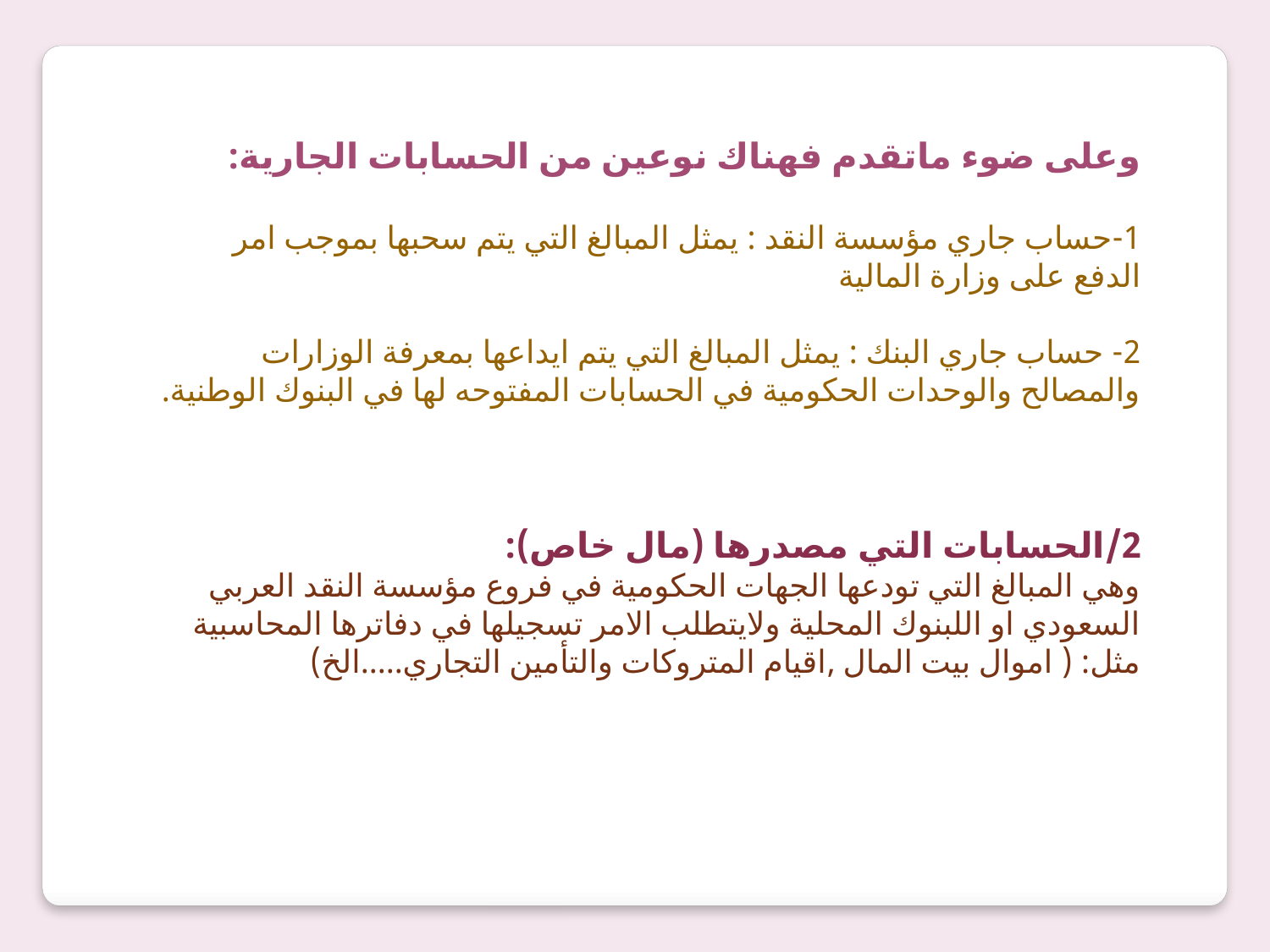

وعلى ضوء ماتقدم فهناك نوعين من الحسابات الجارية:

1-حساب جاري مؤسسة النقد : يمثل المبالغ التي يتم سحبها بموجب امر الدفع على وزارة المالية

2- حساب جاري البنك : يمثل المبالغ التي يتم ايداعها بمعرفة الوزارات والمصالح والوحدات الحكومية في الحسابات المفتوحه لها في البنوك الوطنية.

2/الحسابات التي مصدرها (مال خاص):
وهي المبالغ التي تودعها الجهات الحكومية في فروع مؤسسة النقد العربي السعودي او اللبنوك المحلية ولايتطلب الامر تسجيلها في دفاترها المحاسبية مثل: ( اموال بيت المال ,اقيام المتروكات والتأمين التجاري.....الخ)